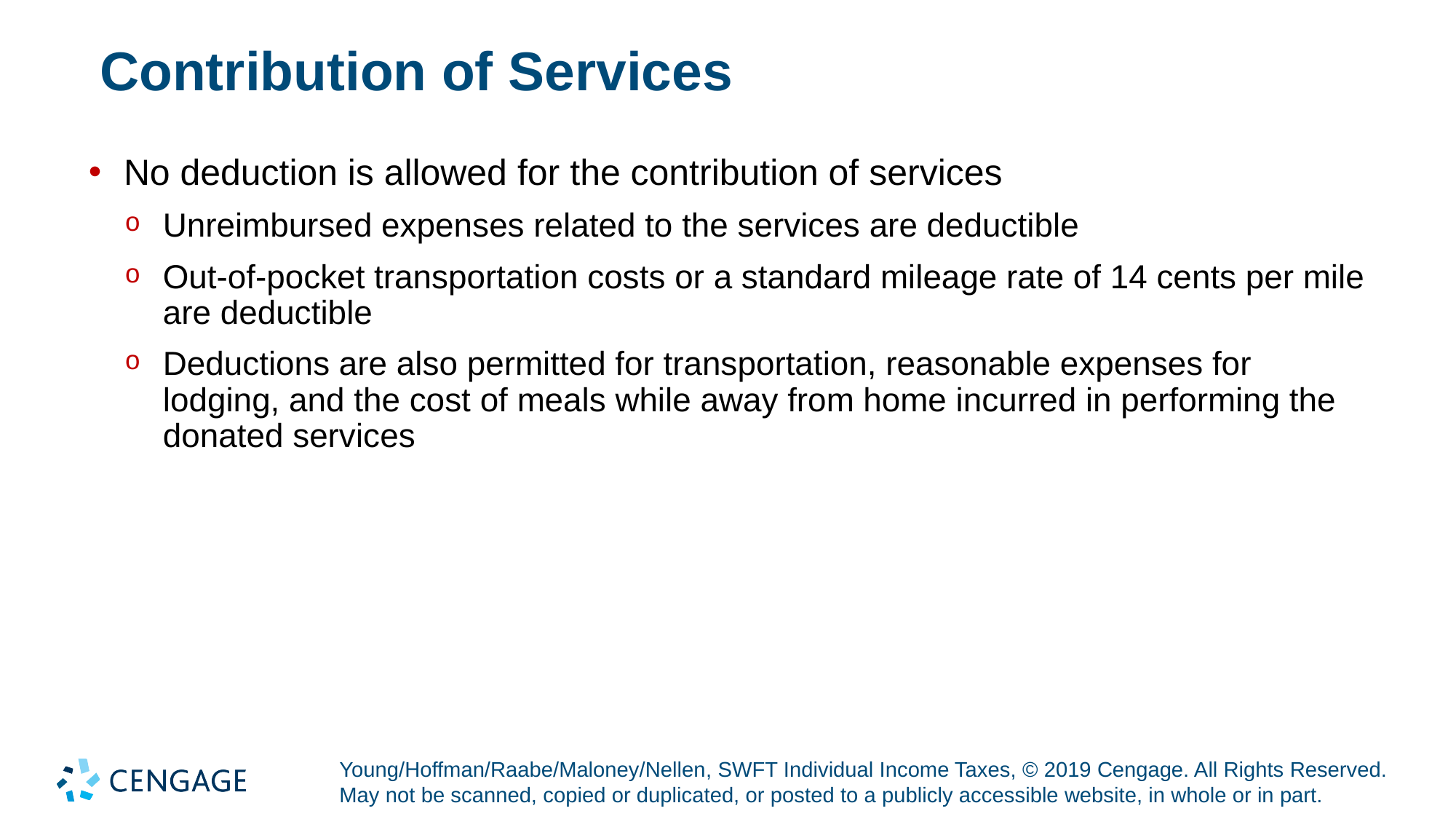

# Contribution of Services
No deduction is allowed for the contribution of services
Unreimbursed expenses related to the services are deductible
Out-of-pocket transportation costs or a standard mileage rate of 14 cents per mile are deductible
Deductions are also permitted for transportation, reasonable expenses for lodging, and the cost of meals while away from home incurred in performing the donated services